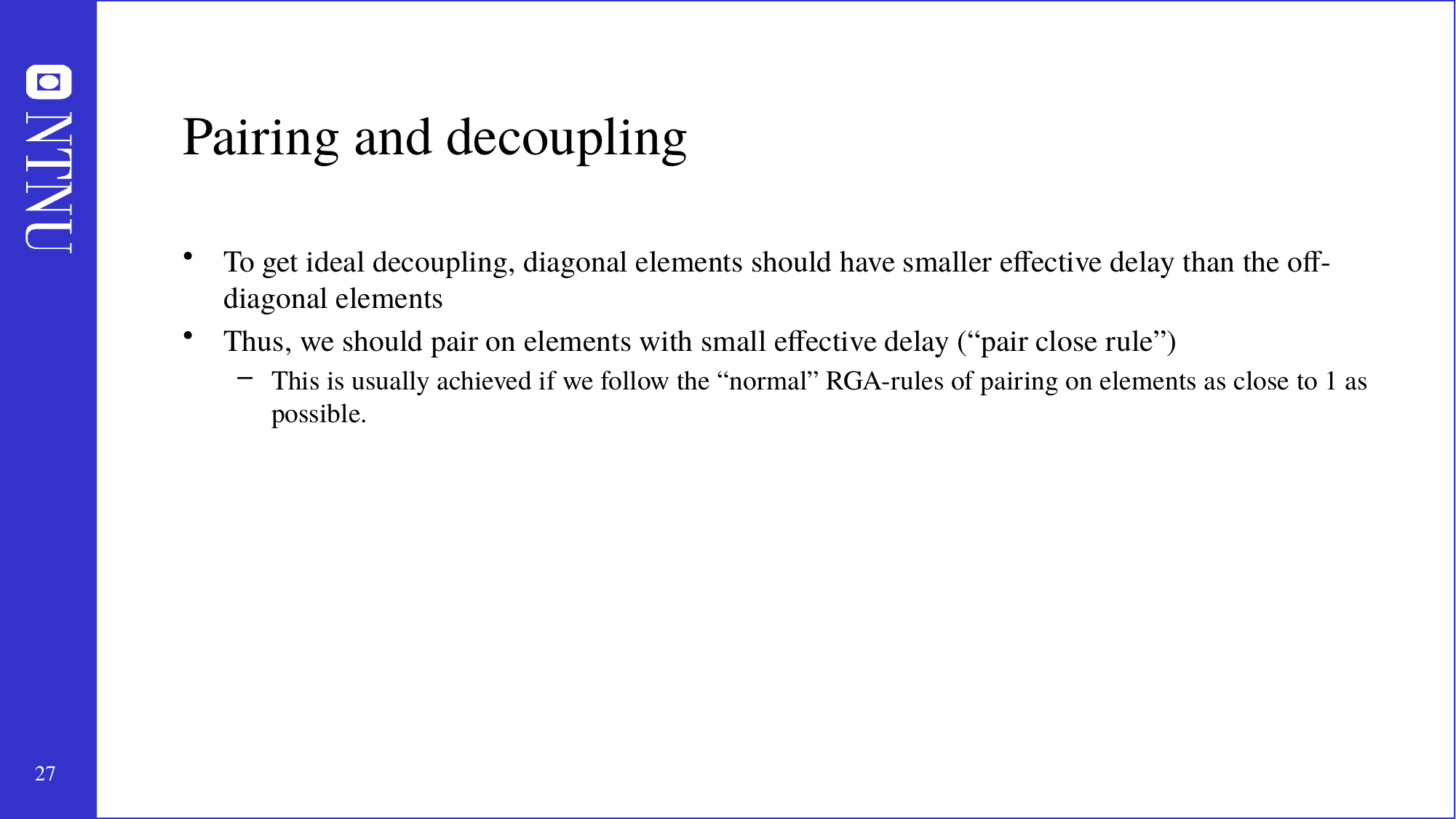

# Pairing and decoupling
To get ideal decoupling, diagonal elements should have smaller effective delay than the off-diagonal elements
Thus, we should pair on elements with small effective delay (“pair close rule”)
This is usually achieved if we follow the “normal” RGA-rules of pairing on elements as close to 1 as possible.